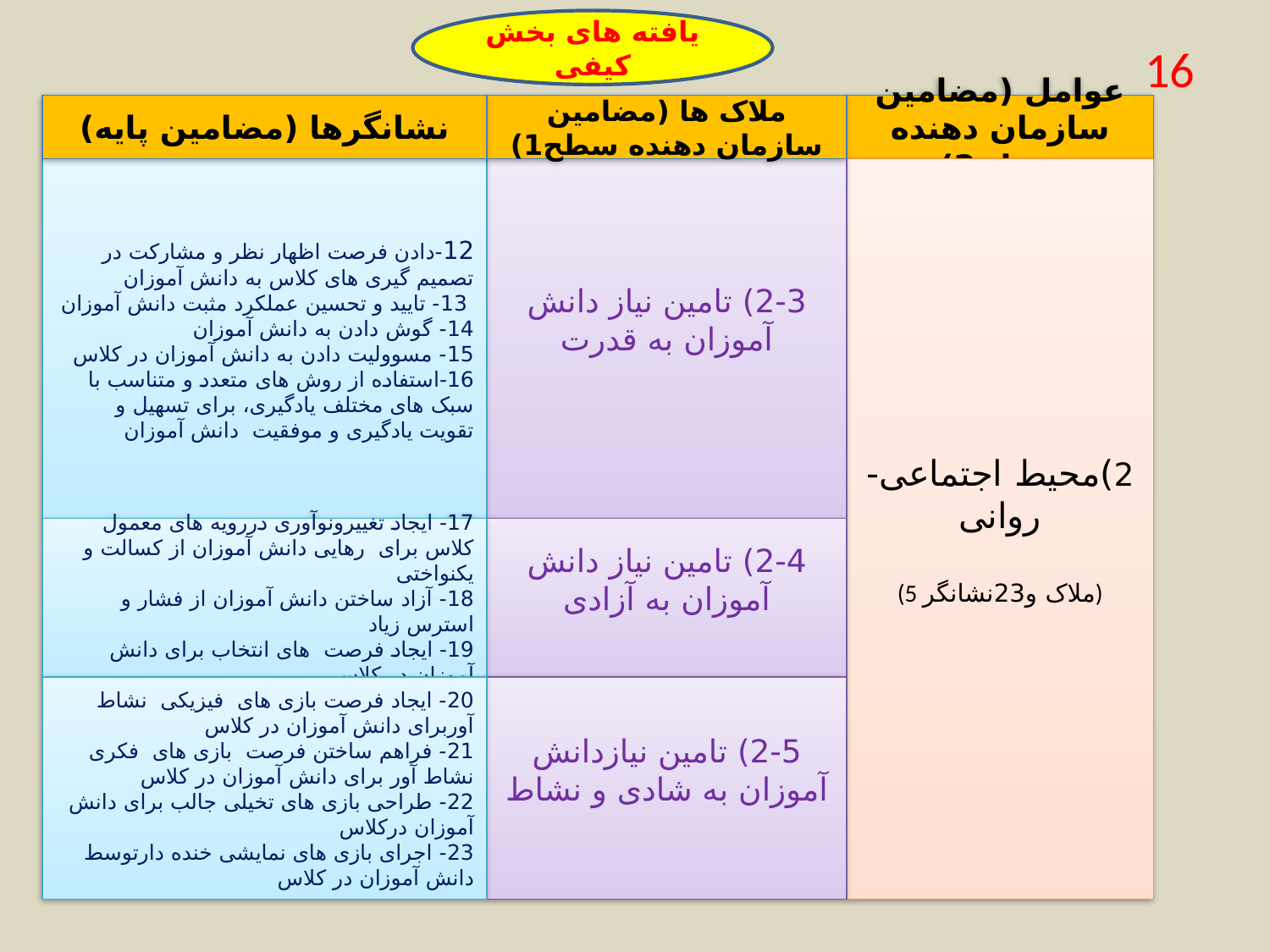

یافته های بخش کیفی
16
نشانگرها (مضامین پایه)
ملاک ها (مضامین سازمان دهنده سطح1)
عوامل (مضامین سازمان دهنده سطح2)
12-دادن فرصت اظهار نظر و مشارکت در تصمیم گیری های کلاس به دانش آموزان
 13- تایید و تحسین عملکرد مثبت دانش آموزان
14- گوش دادن به دانش آموزان
15- مسوولیت دادن به دانش آموزان در کلاس
16-استفاده از روش های متعدد و متناسب با سبک های مختلف یادگیری، برای تسهیل و تقویت یادگیری و موفقیت  دانش آموزان
2-3) تامین نیاز دانش آموزان به قدرت

2)محیط اجتماعی-روانی

(5 ملاک و23نشانگر)
17- ایجاد تغییرونوآوری دررویه های معمول کلاس برای  رهایی دانش آموزان از کسالت و یکنواختی
18- آزاد ساختن دانش آموزان از فشار و استرس زیاد
19- ایجاد فرصت  های انتخاب برای دانش آموزان در کلاس
2-4) تامین نیاز دانش آموزان به آزادی

20- ایجاد فرصت بازی های  فیزیکی  نشاط آوربرای دانش آموزان در کلاس
21- فراهم ساختن فرصت  بازی های  فکری نشاط آور برای دانش آموزان در کلاس
22- طراحی بازی های تخیلی جالب برای دانش آموزان درکلاس
23- اجرای بازی های نمایشی خنده دارتوسط دانش آموزان در کلاس
2-5) تامین نیازدانش آموزان به شادی و نشاط